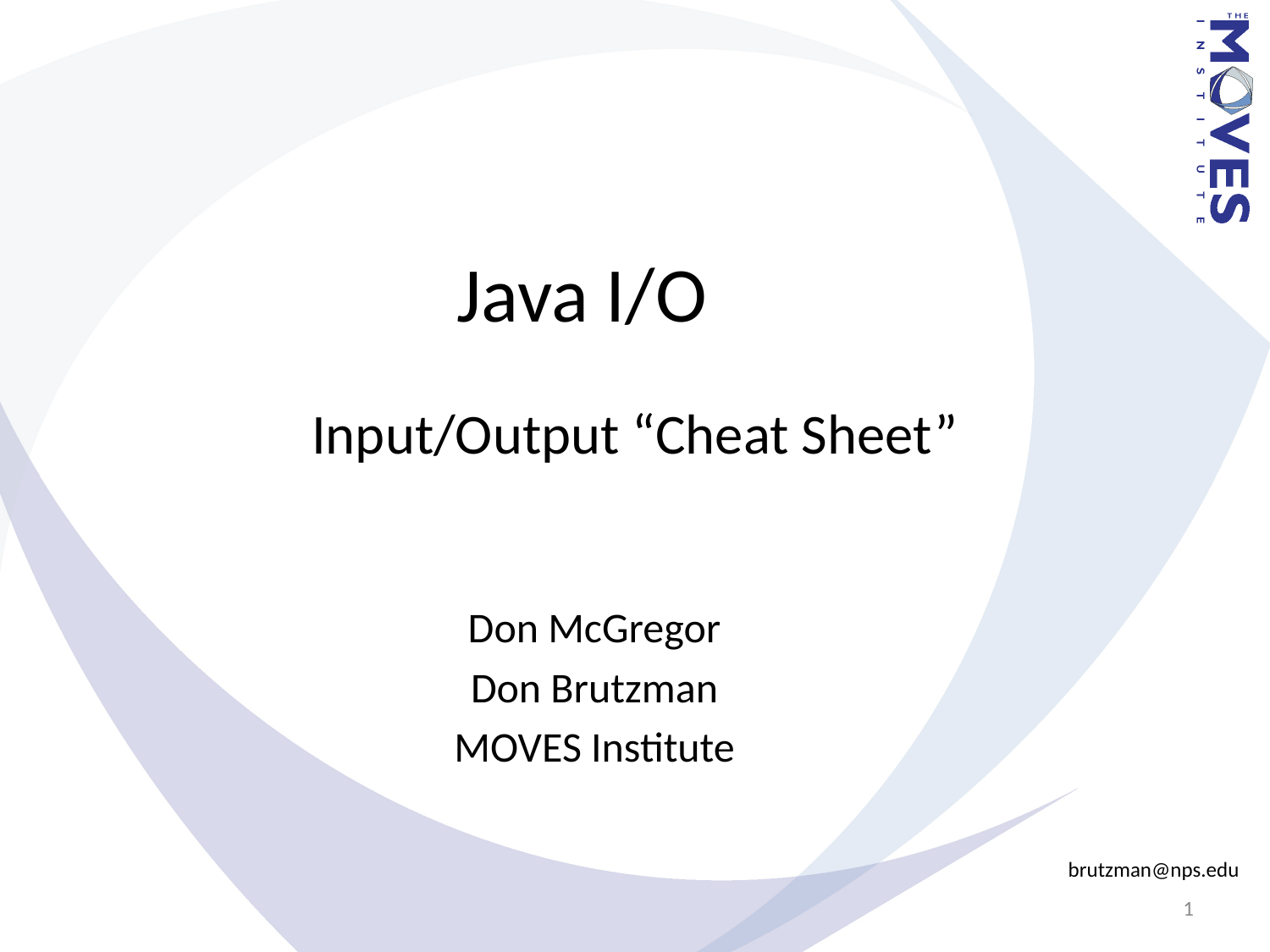

# Java I/O
Input/Output “Cheat Sheet”
Don McGregor
Don Brutzman
MOVES Institute
brutzman@nps.edu
1